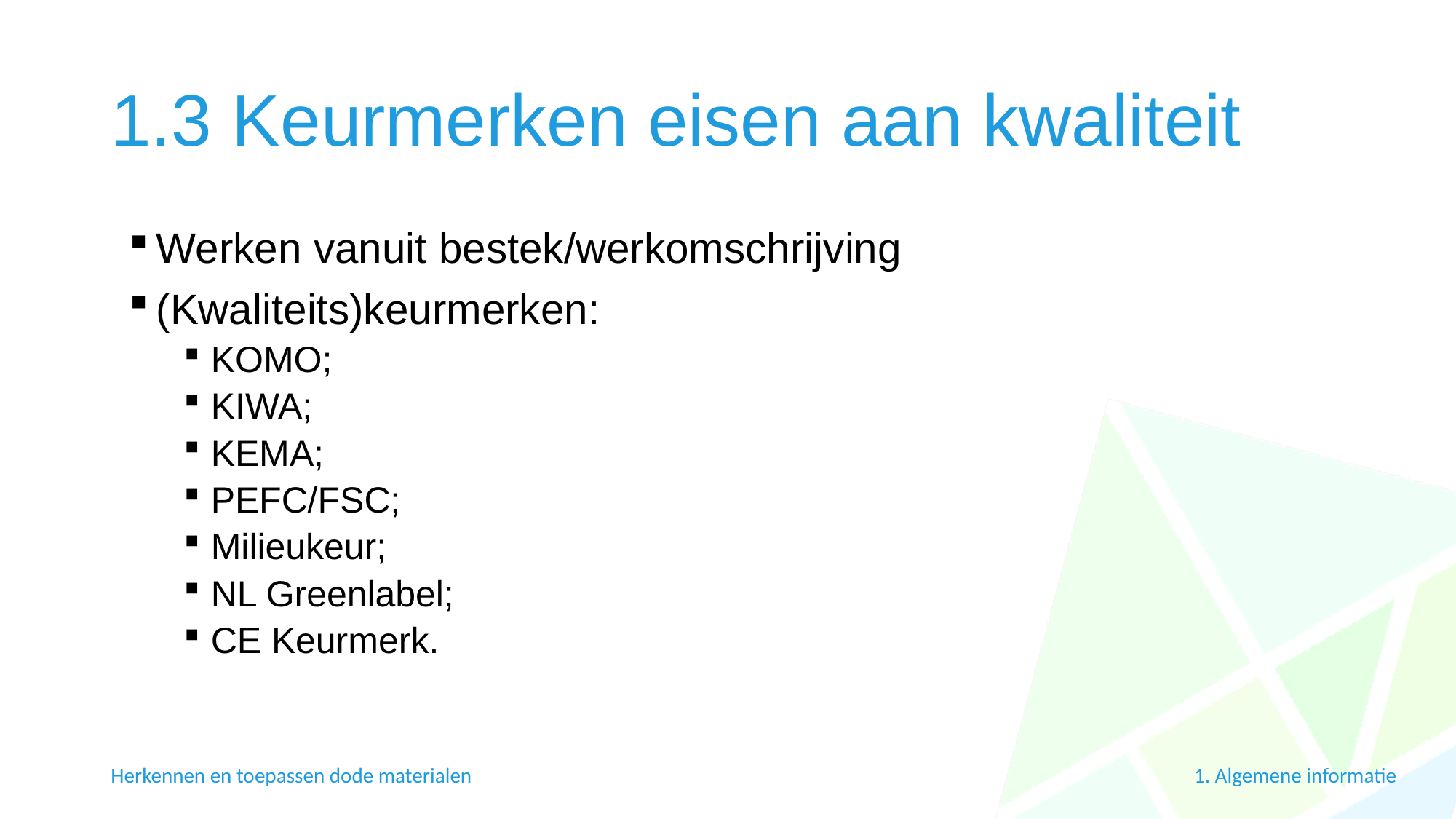

# 1.3 Keurmerken eisen aan kwaliteit
Werken vanuit bestek/werkomschrijving
(Kwaliteits)keurmerken:
KOMO;
KIWA;
KEMA;
PEFC/FSC;
Milieukeur;
NL Greenlabel;
CE Keurmerk.

Herkennen en toepassen dode materialen
1. Algemene informatie